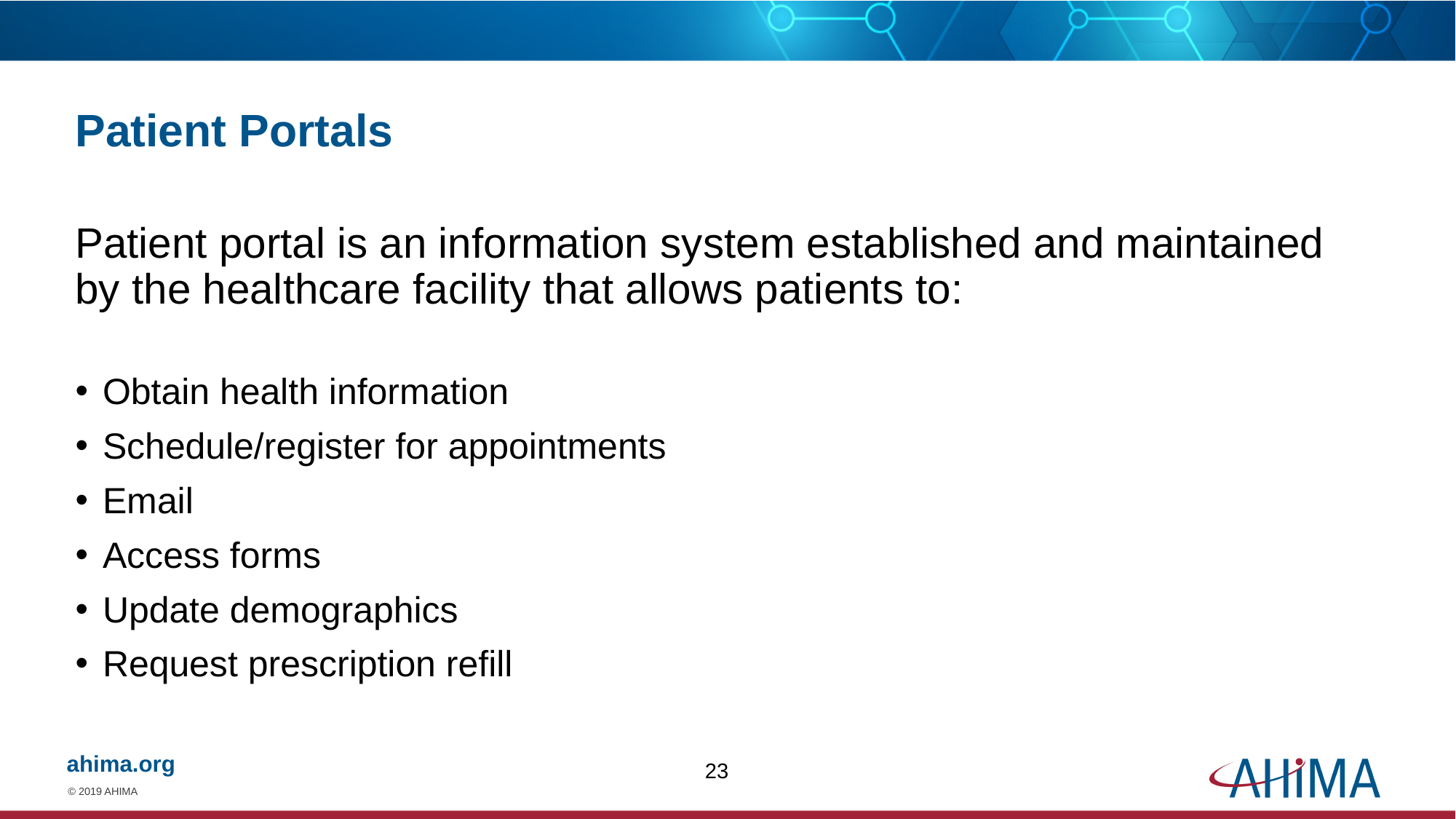

# Patient Portals
Patient portal is an information system established and maintained by the healthcare facility that allows patients to:

Obtain health information
Schedule/register for appointments
Email
Access forms
Update demographics
Request prescription refill